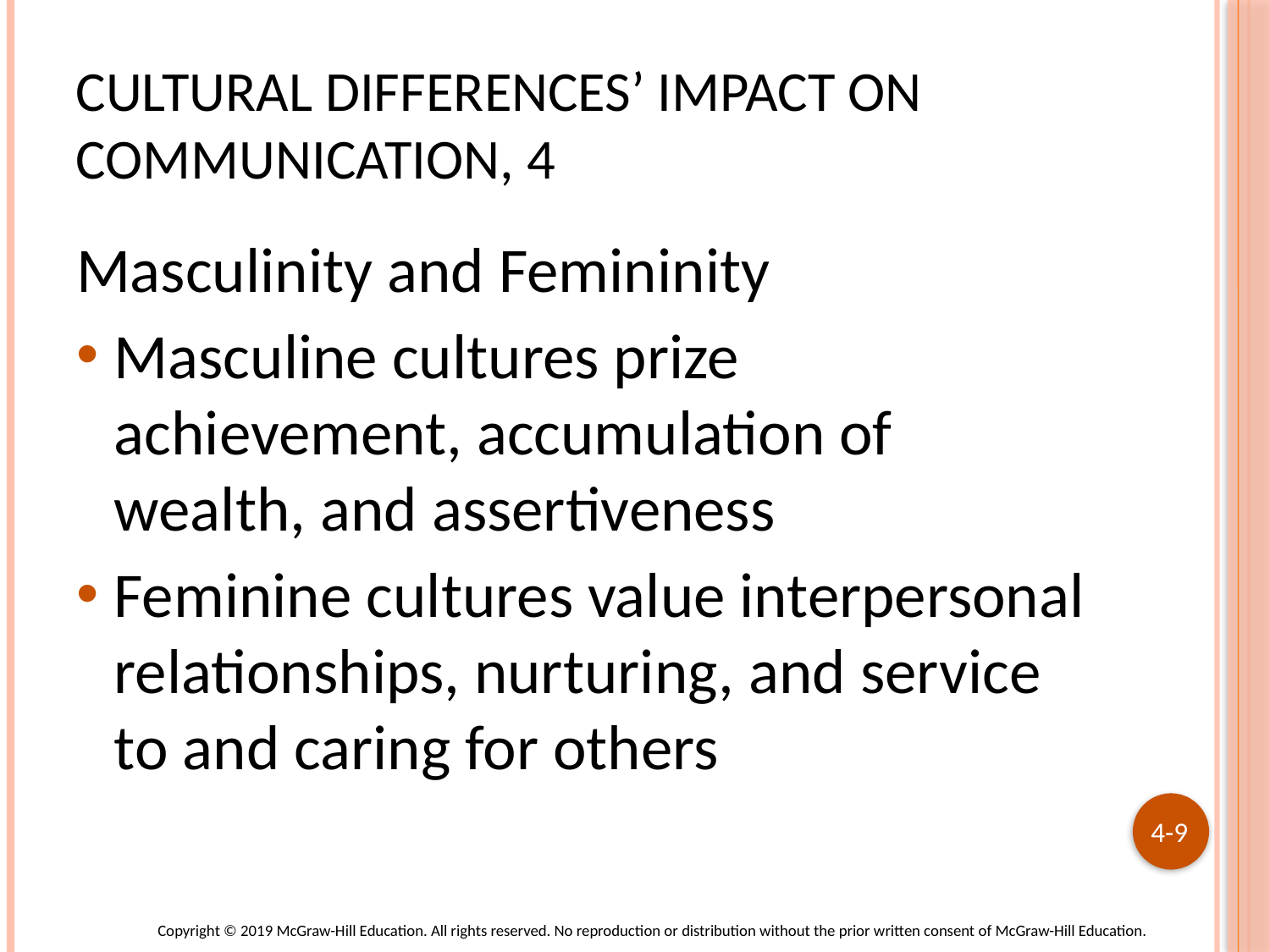

# Cultural Differences’ Impact on Communication, 4
Masculinity and Femininity
Masculine cultures prize achievement, accumulation of wealth, and assertiveness
Feminine cultures value interpersonal relationships, nurturing, and service to and caring for others